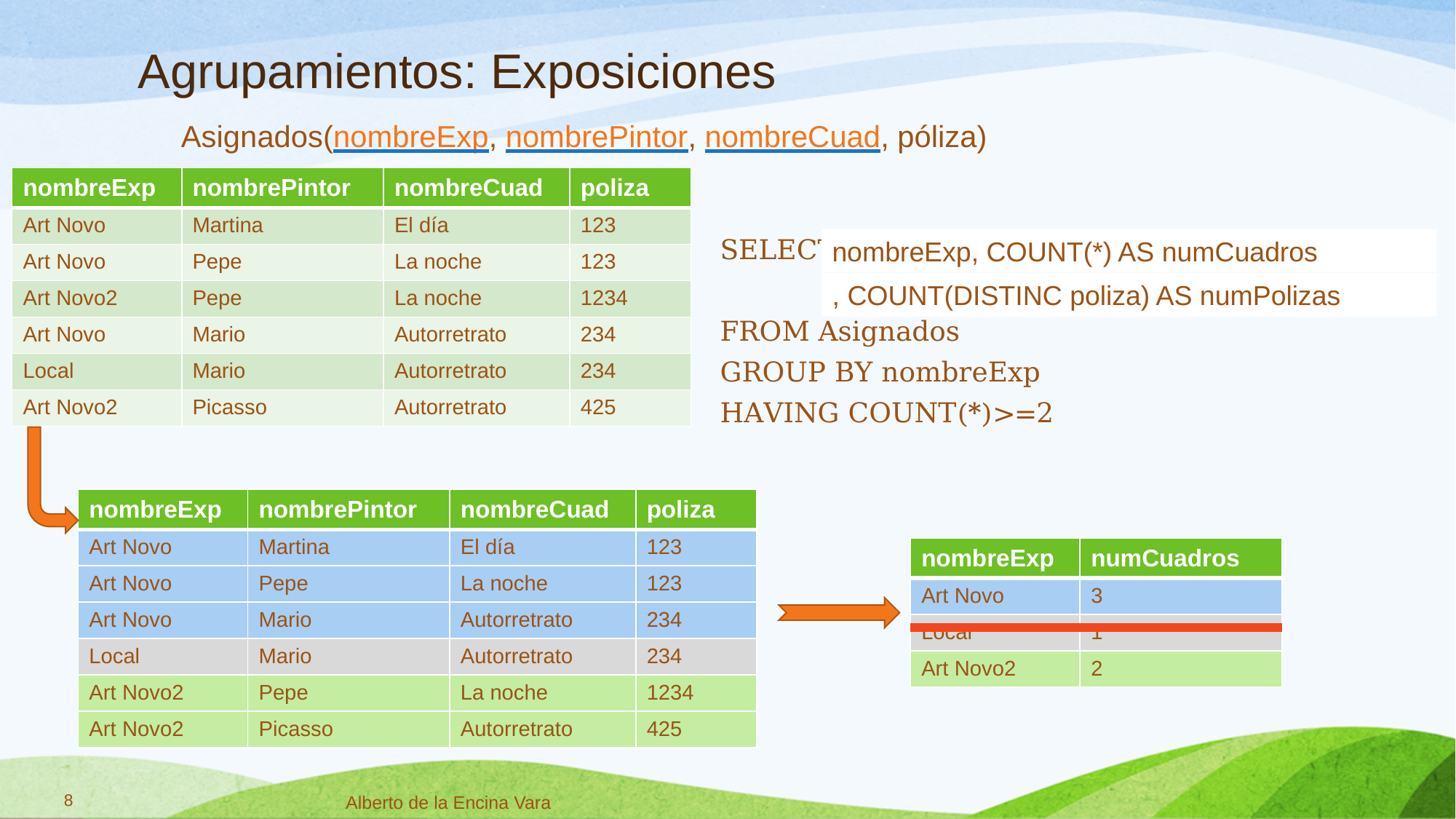

# Agrupamientos: Exposiciones
Asignados(nombreExp, nombrePintor, nombreCuad, póliza)

| nombreExp | nombrePintor | nombreCuad | poliza |
| --- | --- | --- | --- |
| Art Novo | Martina | El día | 123 |
| Art Novo | Pepe | La noche | 123 |
| Art Novo2 | Pepe | La noche | 1234 |
| Art Novo | Mario | Autorretrato | 234 |
| Local | Mario | Autorretrato | 234 |
| Art Novo2 | Picasso | Autorretrato | 425 |
SELECT   ¿?

FROM Asignados
GROUP BY nombreExp
HAVING COUNT(*)>=2
nombreExp, COUNT(*) AS numCuadros
, COUNT(DISTINC poliza) AS numPolizas

| nombreExp | nombrePintor | nombreCuad | poliza |
| --- | --- | --- | --- |
| Art Novo | Martina | El día | 123 |
| Art Novo | Pepe | La noche | 123 |
| Art Novo | Mario | Autorretrato | 234 |
| Local | Mario | Autorretrato | 234 |
| Art Novo2 | Pepe | La noche | 1234 |
| Art Novo2 | Picasso | Autorretrato | 425 |
| nombreExp | numCuadros |
| --- | --- |
| Art Novo | 3 |
| Local | 1 |
| Art Novo2 | 2 |

8
Alberto de la Encina Vara